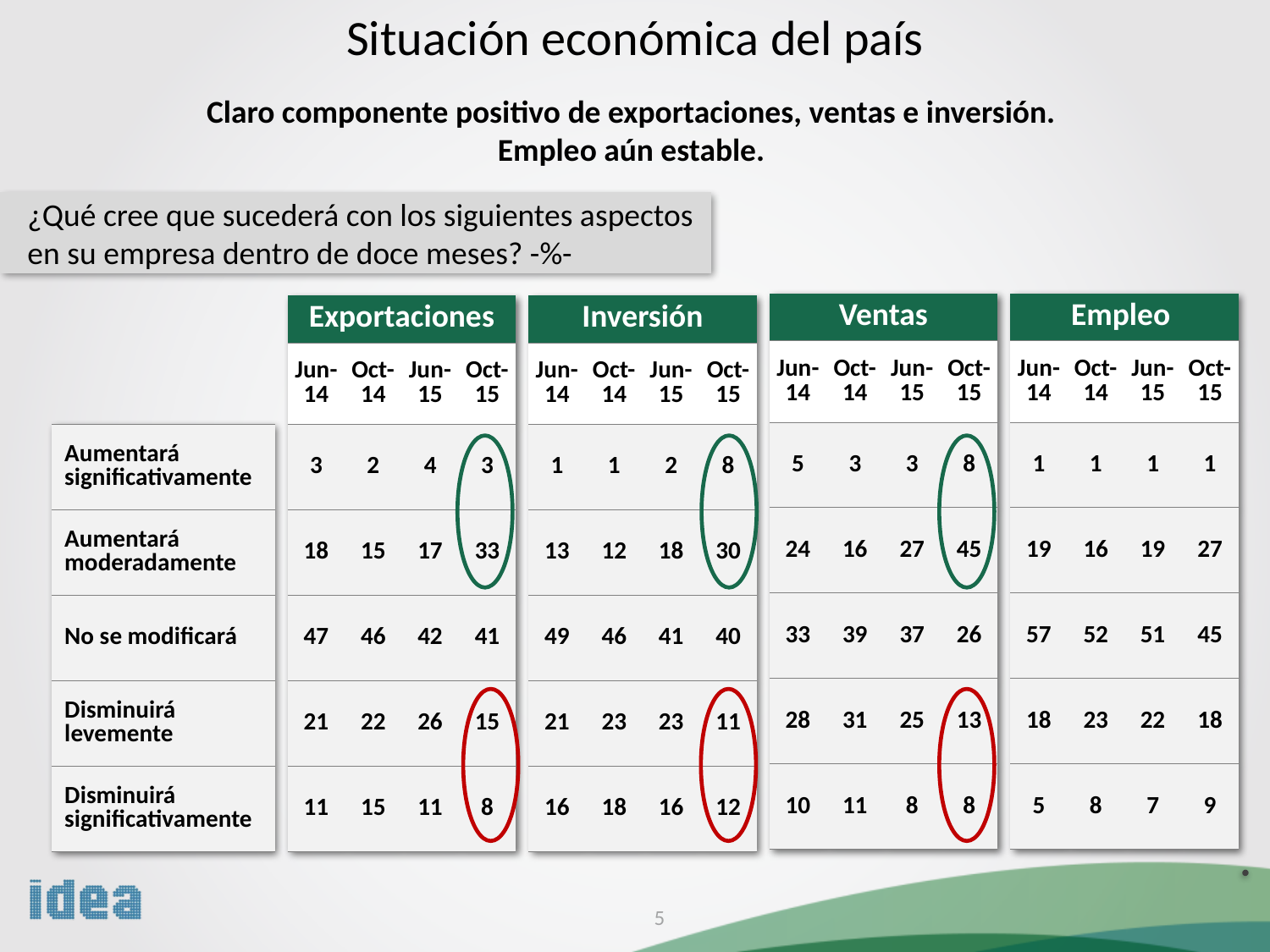

Situación económica del país
Claro componente positivo de exportaciones, ventas e inversión.
Empleo aún estable.
¿Qué cree que sucederá con los siguientes aspectos en su empresa dentro de doce meses? -%-
| Ventas |  |  |  |
| --- | --- | --- | --- |
| Jun-14 | Oct-14 | Jun-15 | Oct-15 |
| 5 | 3 | 3 | 8 |
| 24 | 16 | 27 | 45 |
| 33 | 39 | 37 | 26 |
| 28 | 31 | 25 | 13 |
| 10 | 11 | 8 | 8 |
| Empleo |  |  |  |
| --- | --- | --- | --- |
| Jun-14 | Oct-14 | Jun-15 | Oct-15 |
| 1 | 1 | 1 | 1 |
| 19 | 16 | 19 | 27 |
| 57 | 52 | 51 | 45 |
| 18 | 23 | 22 | 18 |
| 5 | 8 | 7 | 9 |
|  |
| --- |
| Aumentará significativamente |
| Aumentará moderadamente |
| No se modificará |
| Disminuirá levemente |
| Disminuirá significativamente |
| Exportaciones |  |  |  |
| --- | --- | --- | --- |
| Jun-14 | Oct-14 | Jun-15 | Oct-15 |
| 3 | 2 | 4 | 3 |
| 18 | 15 | 17 | 33 |
| 47 | 46 | 42 | 41 |
| 21 | 22 | 26 | 15 |
| 11 | 15 | 11 | 8 |
| Inversión |  |  |  |
| --- | --- | --- | --- |
| Jun-14 | Oct-14 | Jun-15 | Oct-15 |
| 1 | 1 | 2 | 8 |
| 13 | 12 | 18 | 30 |
| 49 | 46 | 41 | 40 |
| 21 | 23 | 23 | 11 |
| 16 | 18 | 16 | 12 |

5